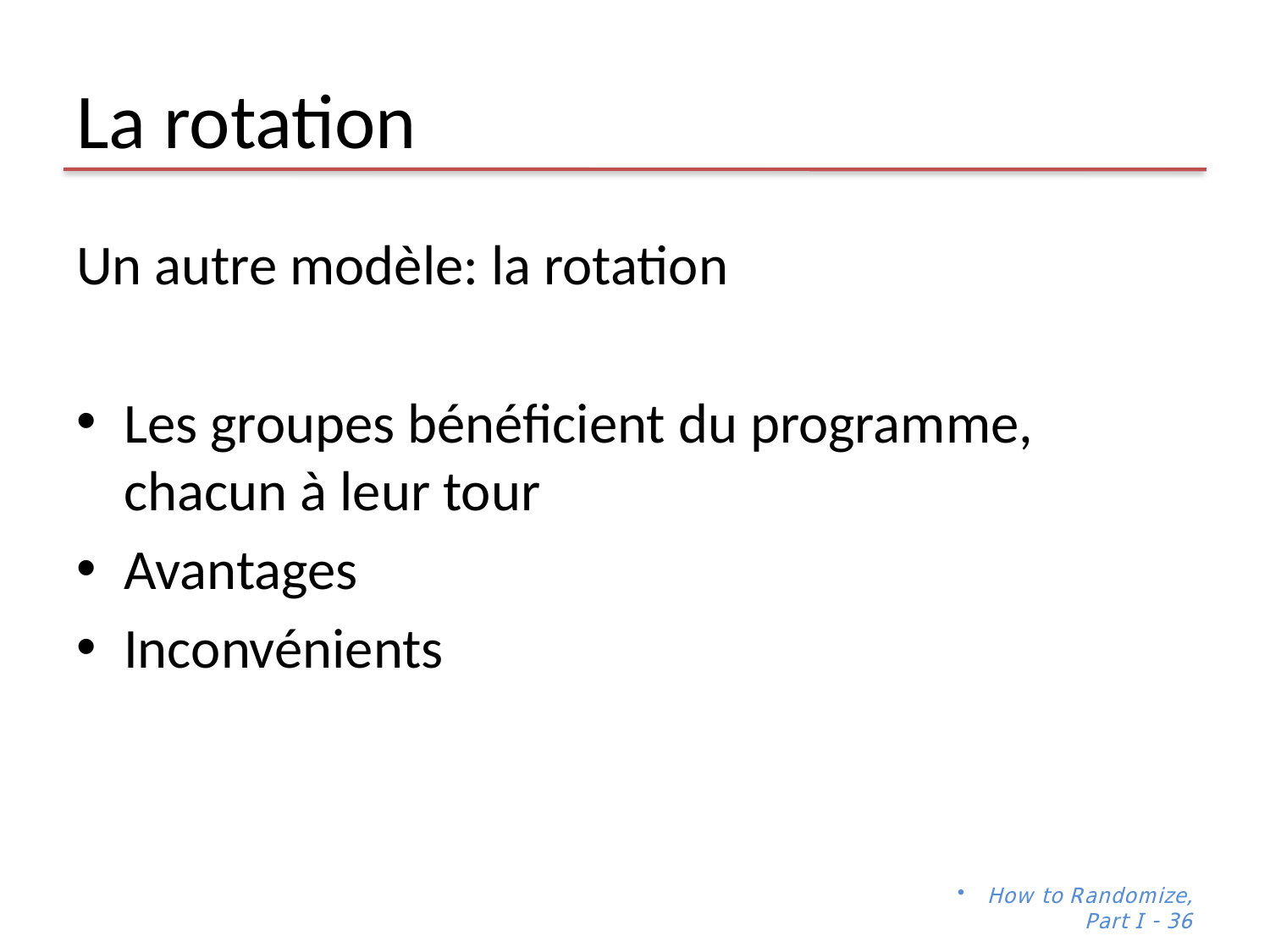

# La rotation
Un autre modèle: la rotation

Les groupes bénéficient du programme, chacun à leur tour
Avantages
Inconvénients

How to Randomize, Part I - 36